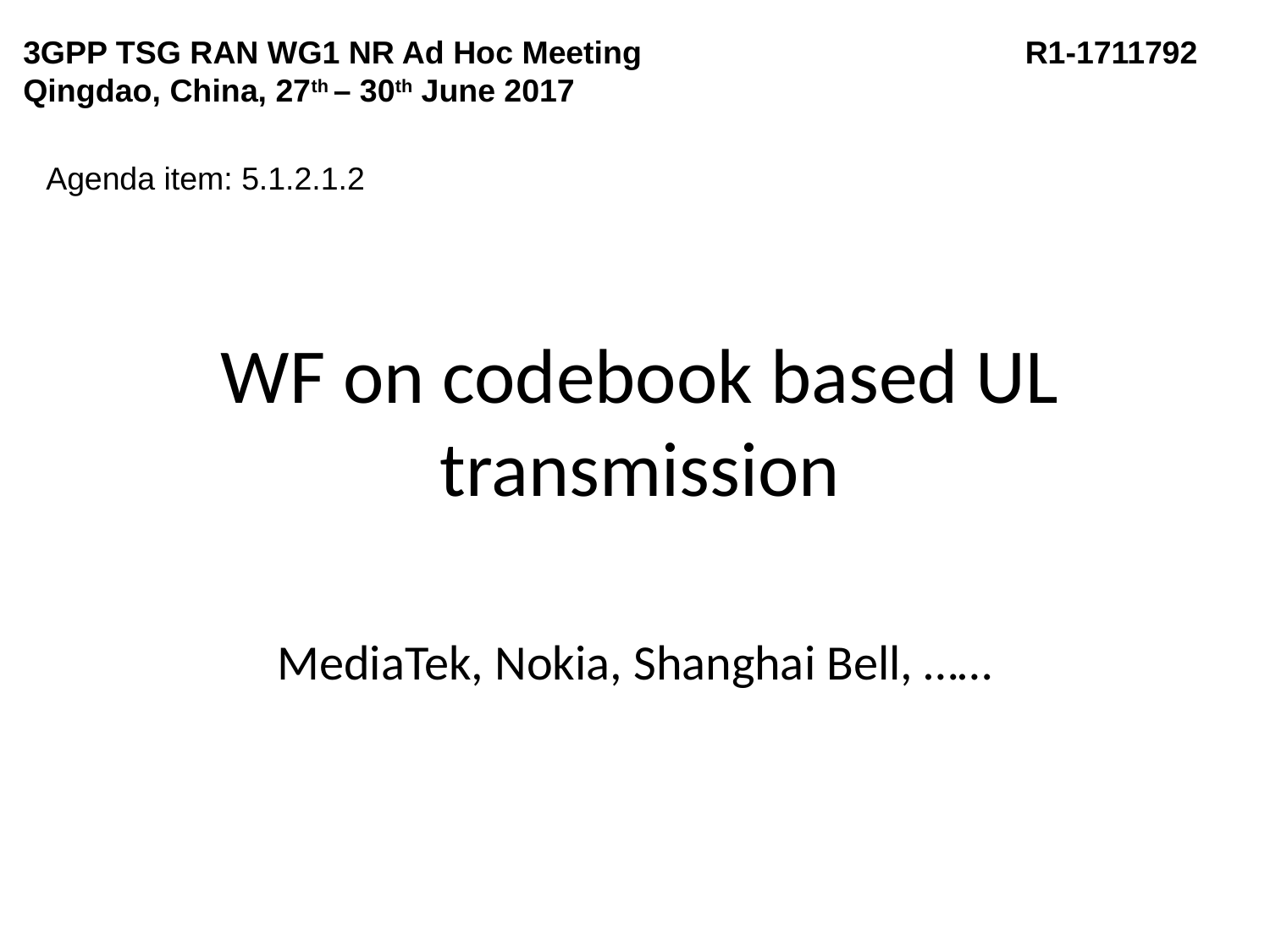

3GPP TSG RAN WG1 NR Ad Hoc Meeting		                           R1-1711792
Qingdao, China, 27th – 30th June 2017

Agenda item: 5.1.2.1.2
# WF on codebook based UL transmission
MediaTek, Nokia, Shanghai Bell, ……